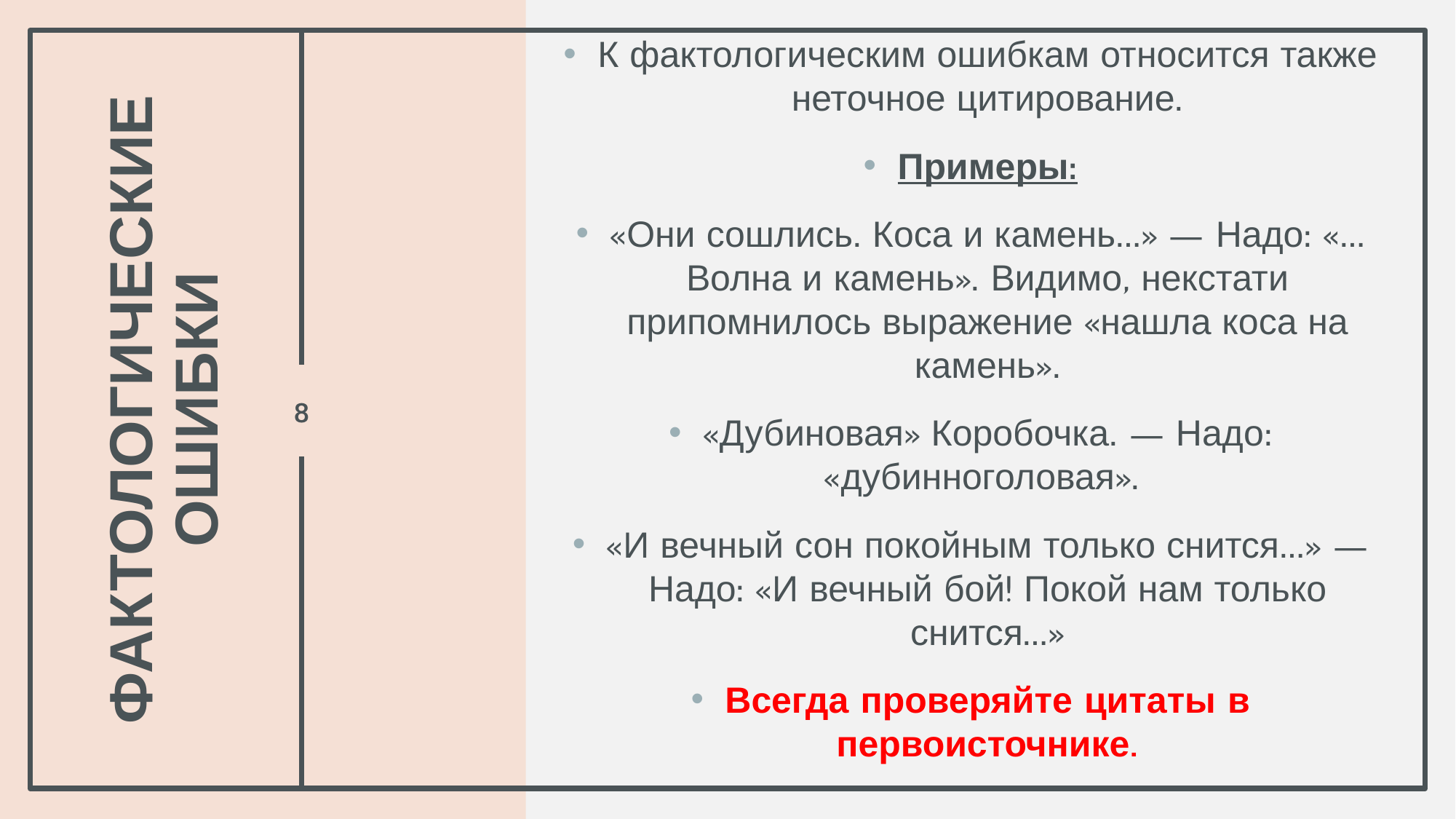

К фактологическим ошибкам относится также неточное цитирование.
Примеры:
«Они сошлись. Коса и камень…» — Надо: «…Волна и камень». Видимо, некстати припомнилось выражение «нашла коса на камень».
«Дубиновая» Коробочка. — Надо: «дубинноголовая».
«И вечный сон покойным только снится…» — Надо: «И вечный бой! Покой нам только снится…»
Всегда проверяйте цитаты в первоисточнике.
# Фактологические ошибки
8